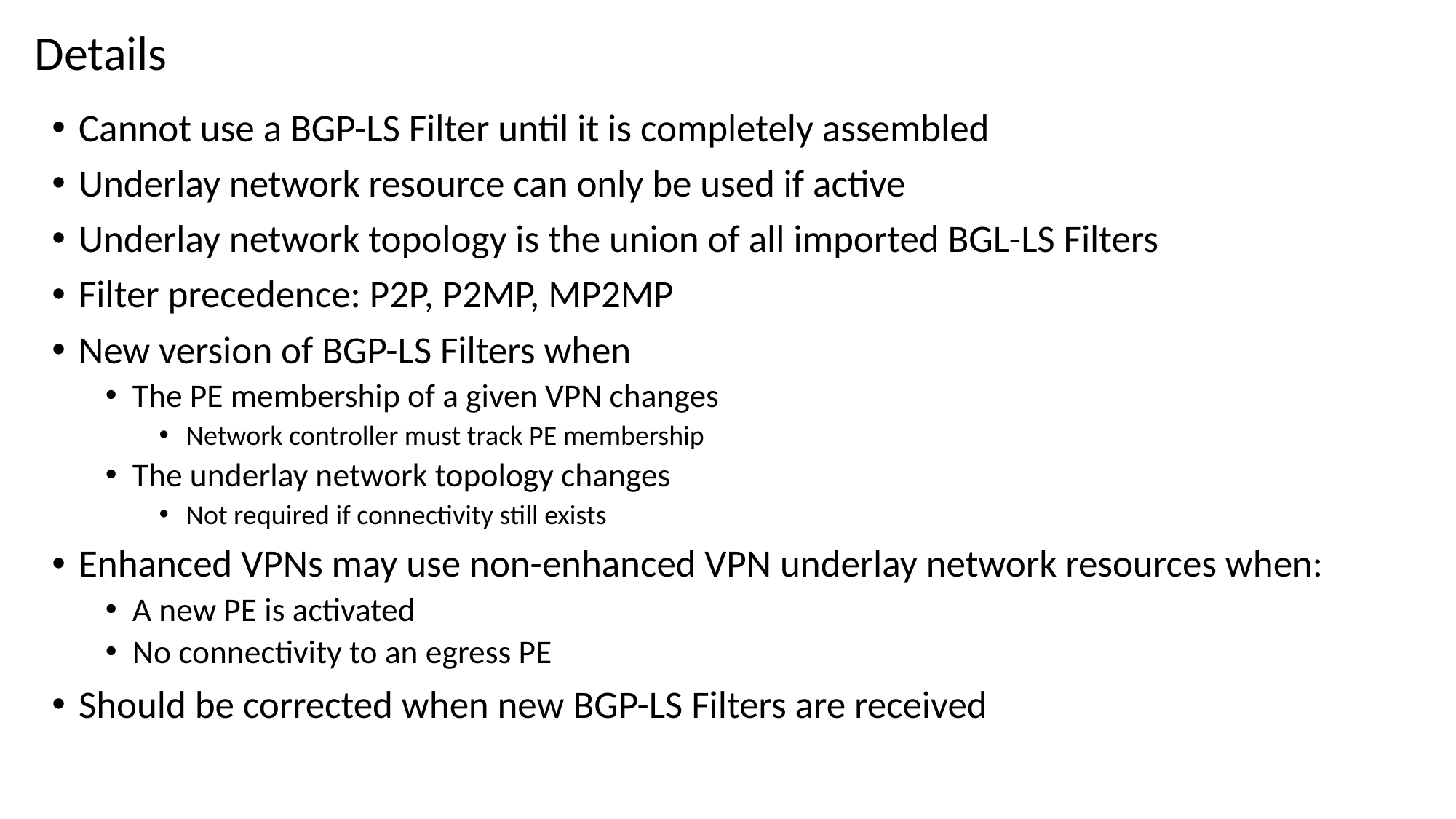

# Details
Cannot use a BGP-LS Filter until it is completely assembled
Underlay network resource can only be used if active
Underlay network topology is the union of all imported BGL-LS Filters
Filter precedence: P2P, P2MP, MP2MP
New version of BGP-LS Filters when
The PE membership of a given VPN changes
Network controller must track PE membership
The underlay network topology changes
Not required if connectivity still exists
Enhanced VPNs may use non-enhanced VPN underlay network resources when:
A new PE is activated
No connectivity to an egress PE
Should be corrected when new BGP-LS Filters are received